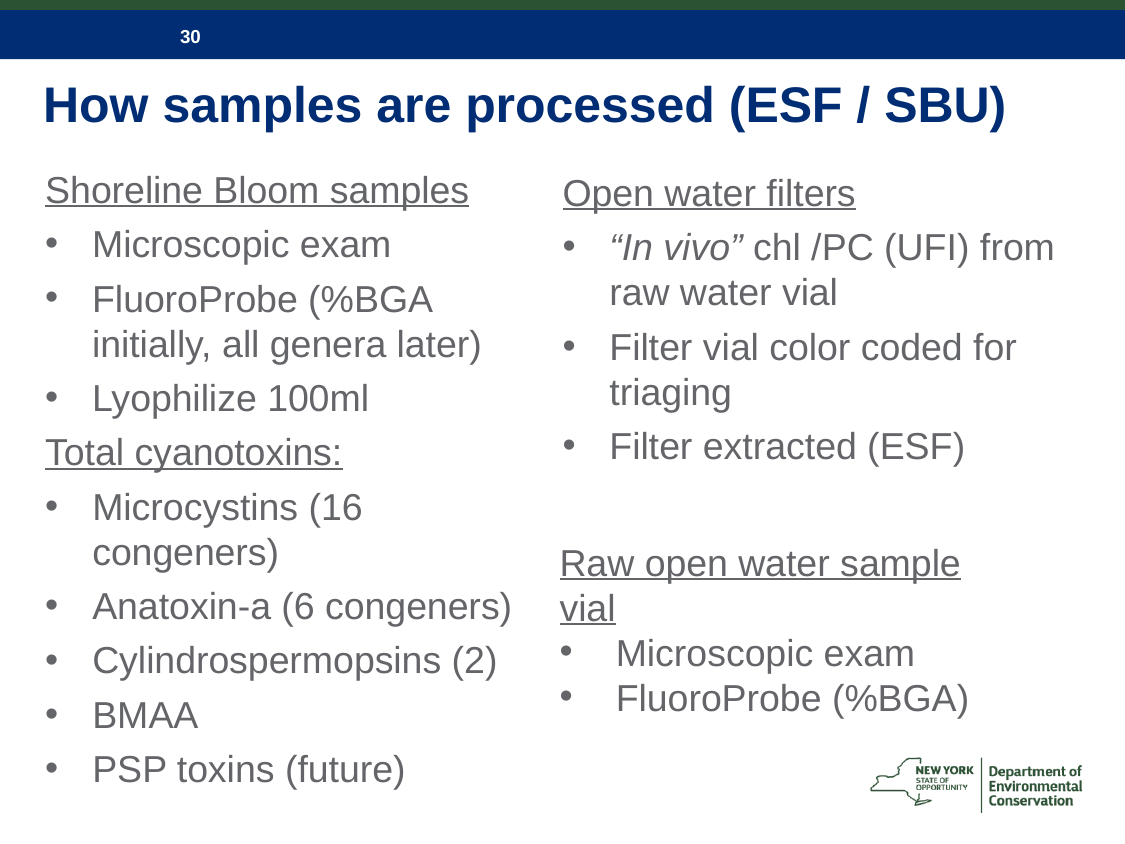

# How samples are processed (ESF / SBU)
Shoreline Bloom samples
Microscopic exam
FluoroProbe (%BGA initially, all genera later)
Lyophilize 100ml
Total cyanotoxins:
Microcystins (16 congeners)
Anatoxin-a (6 congeners)
Cylindrospermopsins (2)
BMAA
PSP toxins (future)
Open water filters
“In vivo” chl /PC (UFI) from raw water vial
Filter vial color coded for triaging
Filter extracted (ESF)
Raw open water sample vial
Microscopic exam
FluoroProbe (%BGA)